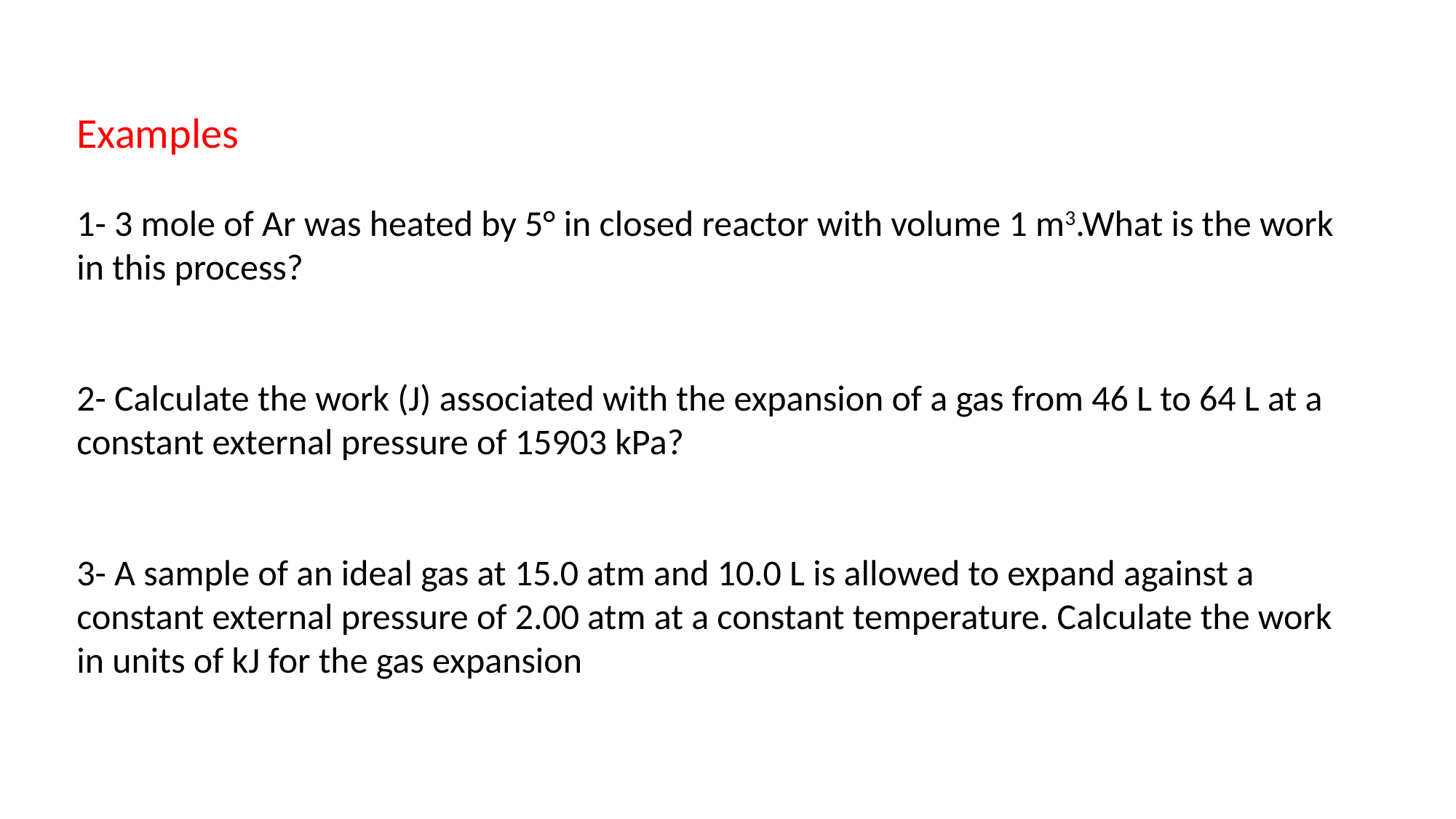

Examples

1- 3 mole of Ar was heated by 5° in closed reactor with volume 1 m3.What is the work in this process?

2- Calculate the work (J) associated with the expansion of a gas from 46 L to 64 L at a constant external pressure of 15903 kPa?

3- A sample of an ideal gas at 15.0 atm and 10.0 L is allowed to expand against a constant external pressure of 2.00 atm at a constant temperature. Calculate the work in units of kJ for the gas expansion